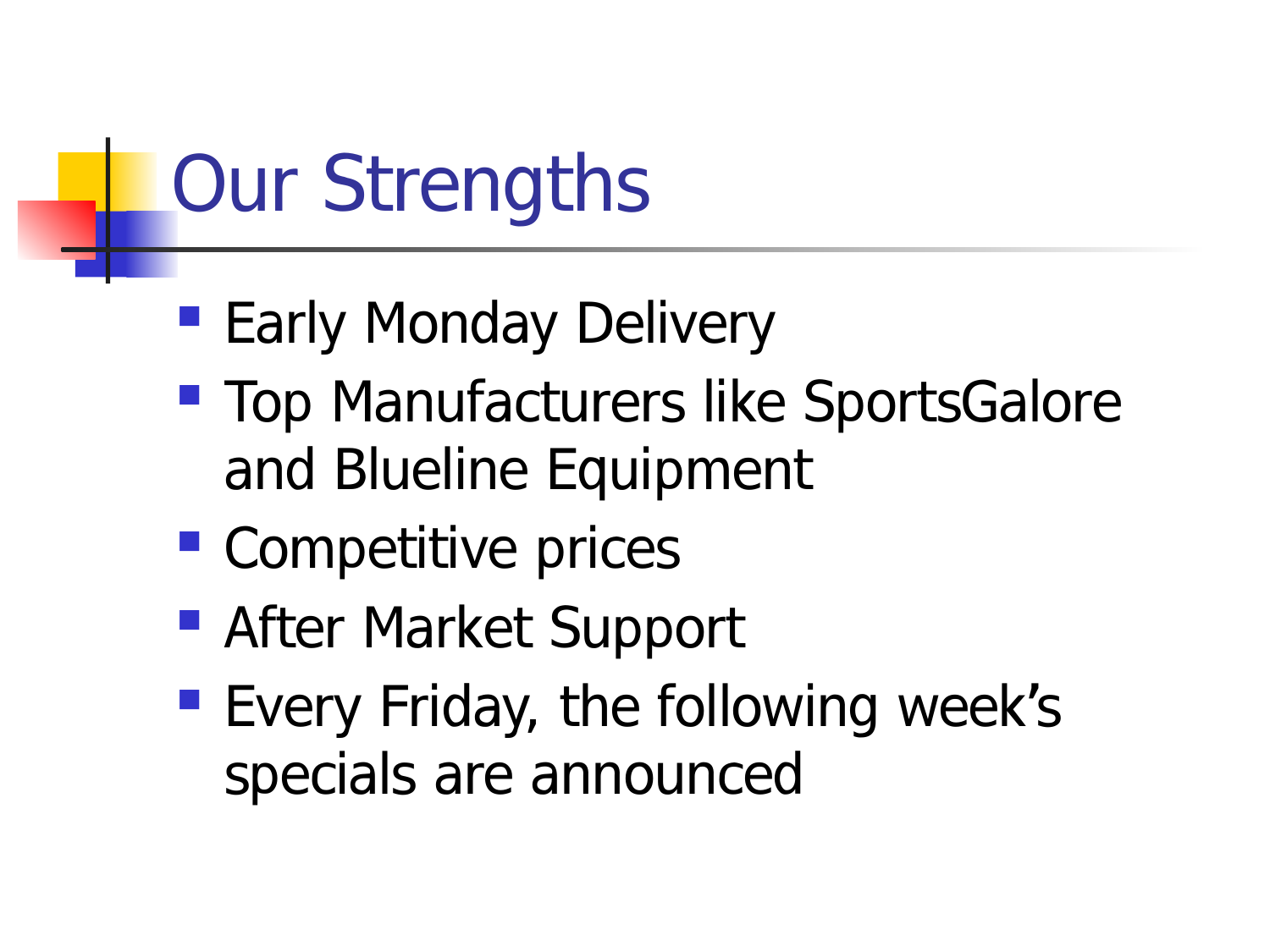

# Our Strengths
Early Monday Delivery
Top Manufacturers like SportsGalore and Blueline Equipment
Competitive prices
After Market Support
Every Friday, the following week’s specials are announced